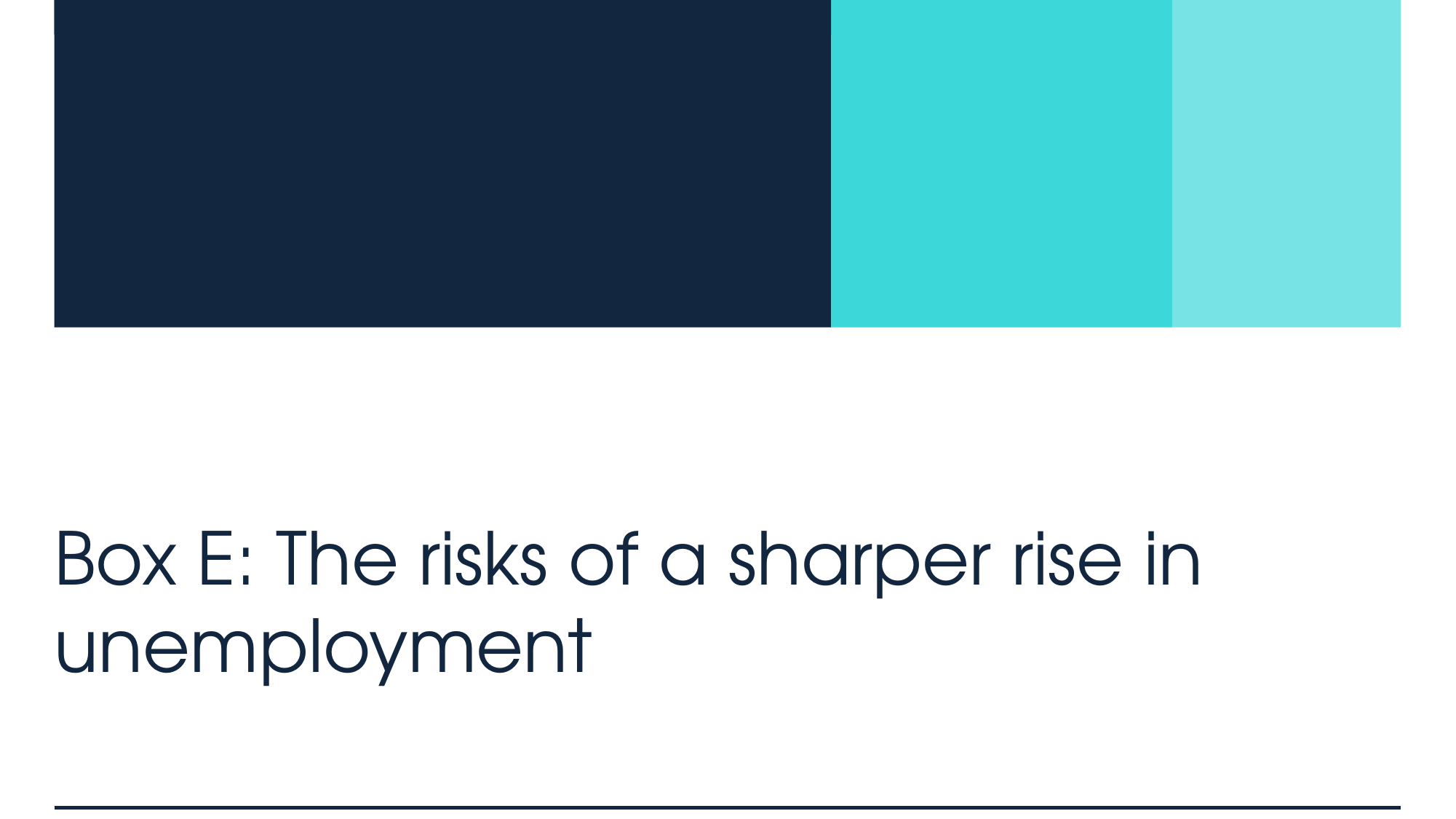

Box E: The risks of a sharper rise in unemployment